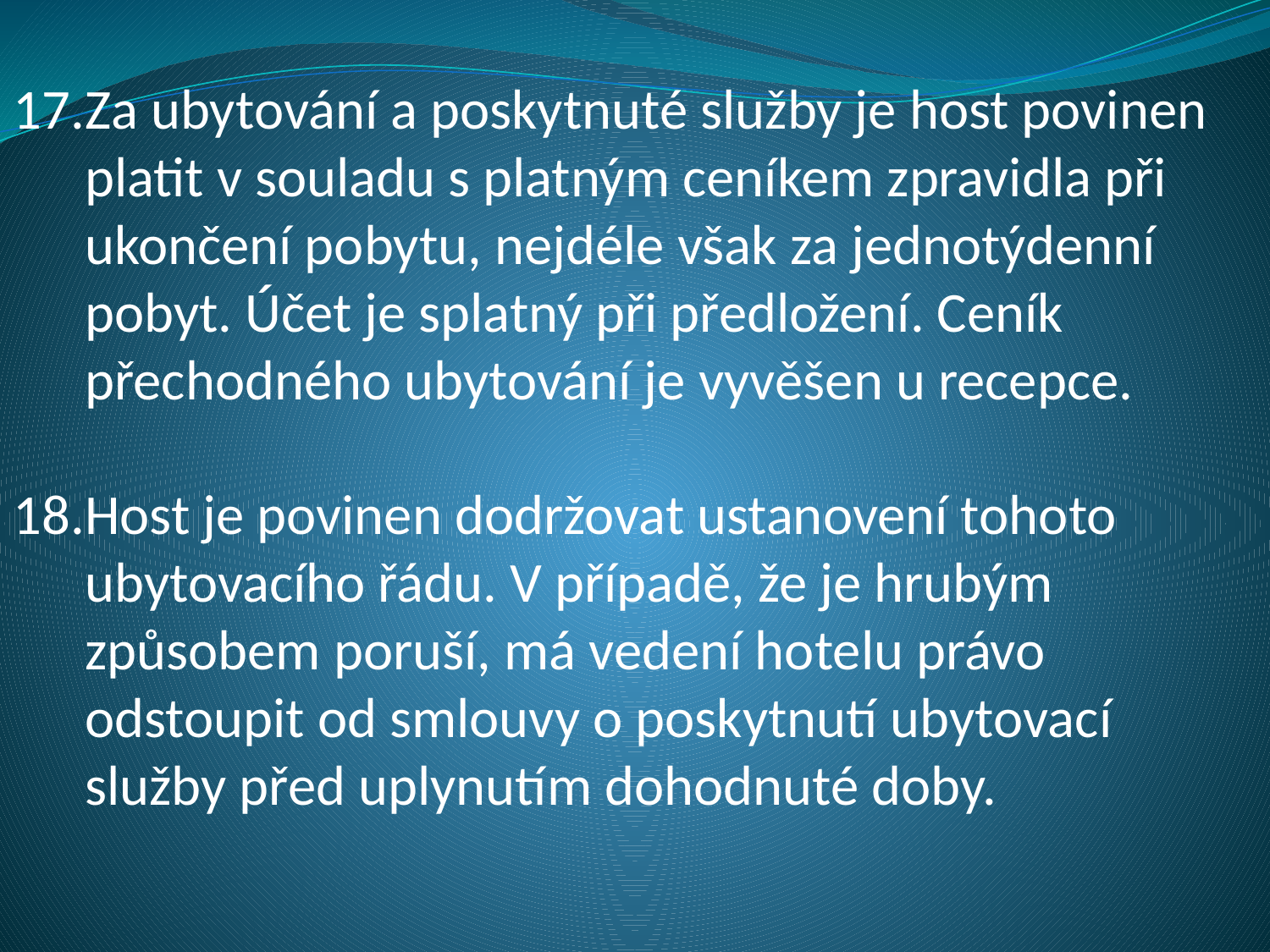

Za ubytování a poskytnuté služby je host povinen platit v souladu s platným ceníkem zpravidla při ukončení pobytu, nejdéle však za jednotýdenní pobyt. Účet je splatný při předložení. Ceník přechodného ubytování je vyvěšen u recepce.

Host je povinen dodržovat ustanovení tohoto ubytovacího řádu. V případě, že je hrubým způsobem poruší, má vedení hotelu právo odstoupit od smlouvy o poskytnutí ubytovací služby před uplynutím dohodnuté doby.